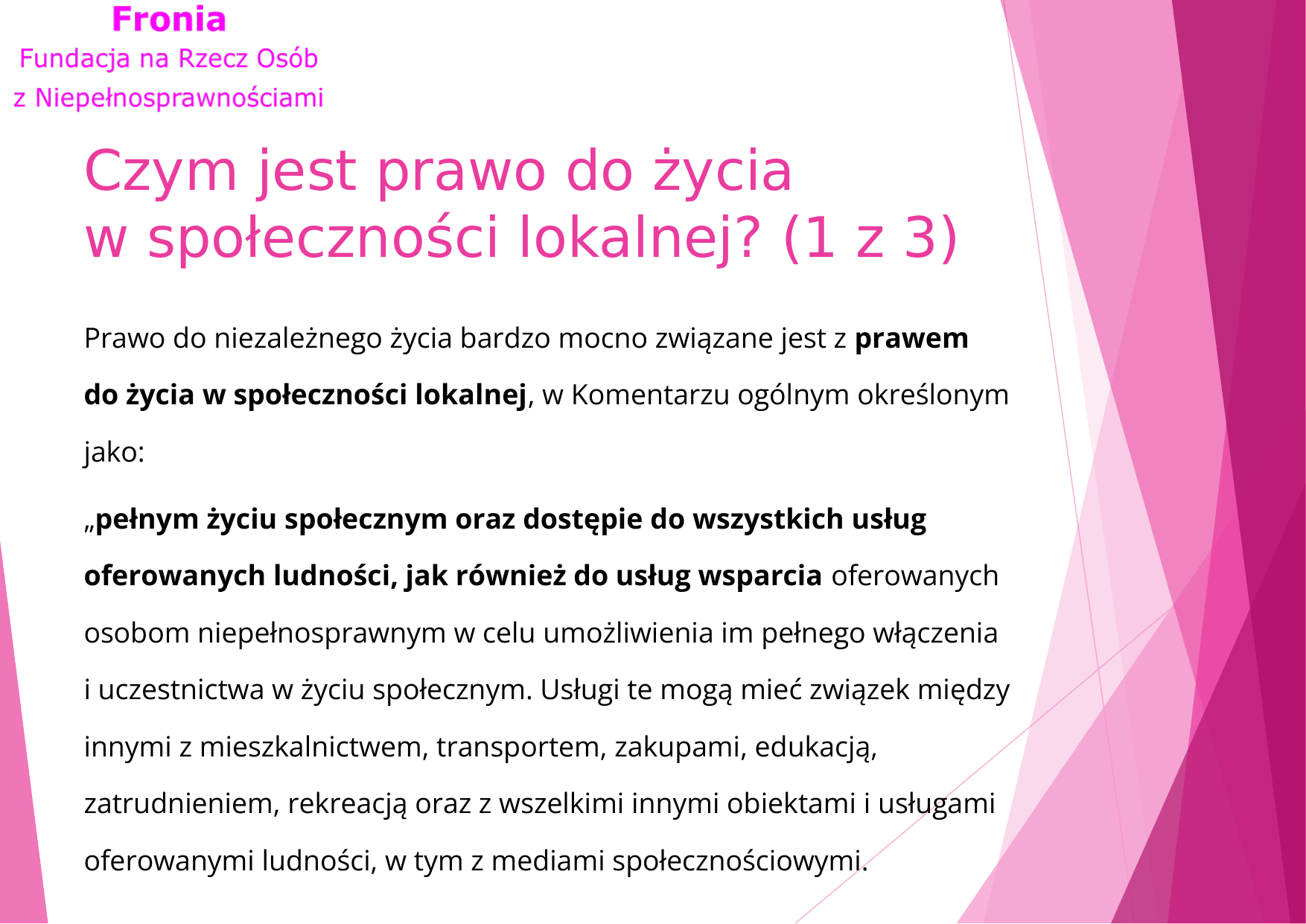

# Czym jest prawo do życia w społeczności lokalnej? (1 z 3)
Prawo do niezależnego życia bardzo mocno związane jest z prawem do życia w społeczności lokalnej, w Komentarzu ogólnym określonym jako:
„pełnym życiu społecznym oraz dostępie do wszystkich usług oferowanych ludności, jak również do usług wsparcia oferowanych osobom niepełnosprawnym w celu umożliwienia im pełnego włączenia i uczestnictwa w życiu społecznym. Usługi te mogą mieć związek między innymi z mieszkalnictwem, transportem, zakupami, edukacją, zatrudnieniem, rekreacją oraz z wszelkimi innymi obiektami i usługami oferowanymi ludności, w tym z mediami społecznościowymi.